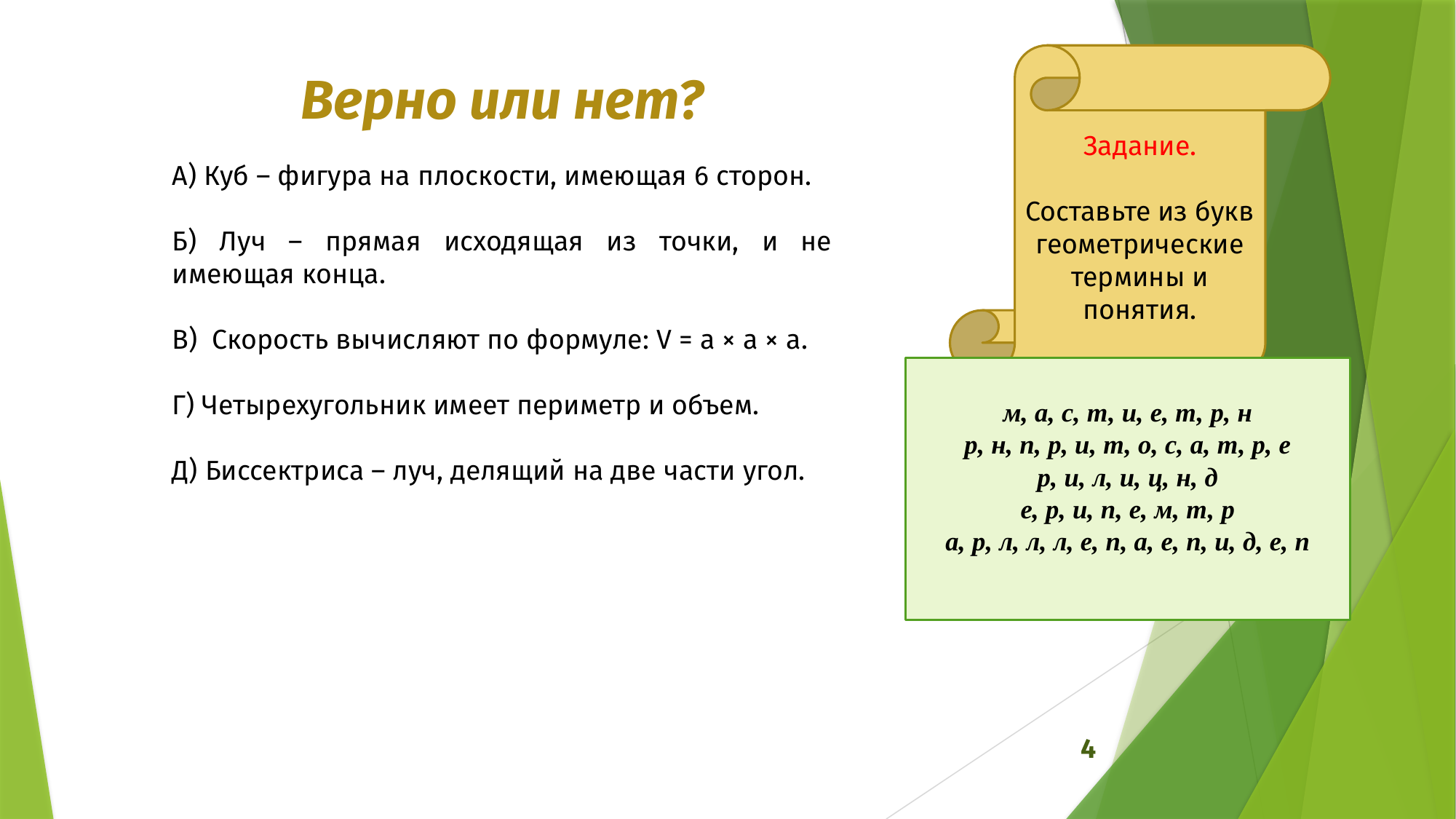

Задание.

Составьте из букв геометрические термины и понятия.
# Верно или нет?
А) Куб – фигура на плоскости, имеющая 6 сторон.

Б) Луч – прямая исходящая из точки, и не имеющая конца.

В)  Скорость вычисляют по формуле: V = a × a × a.

Г) Четырехугольник имеет периметр и объем.

Д) Биссектриса – луч, делящий на две части угол.

м, а, с, т, и, е, т, р, н
р, н, п, р, и, т, о, с, а, т, р, е
р, и, л, и, ц, н, д
е, р, и, п, е, м, т, р
а, р, л, л, л, е, п, а, е, п, и, д, е, п
4